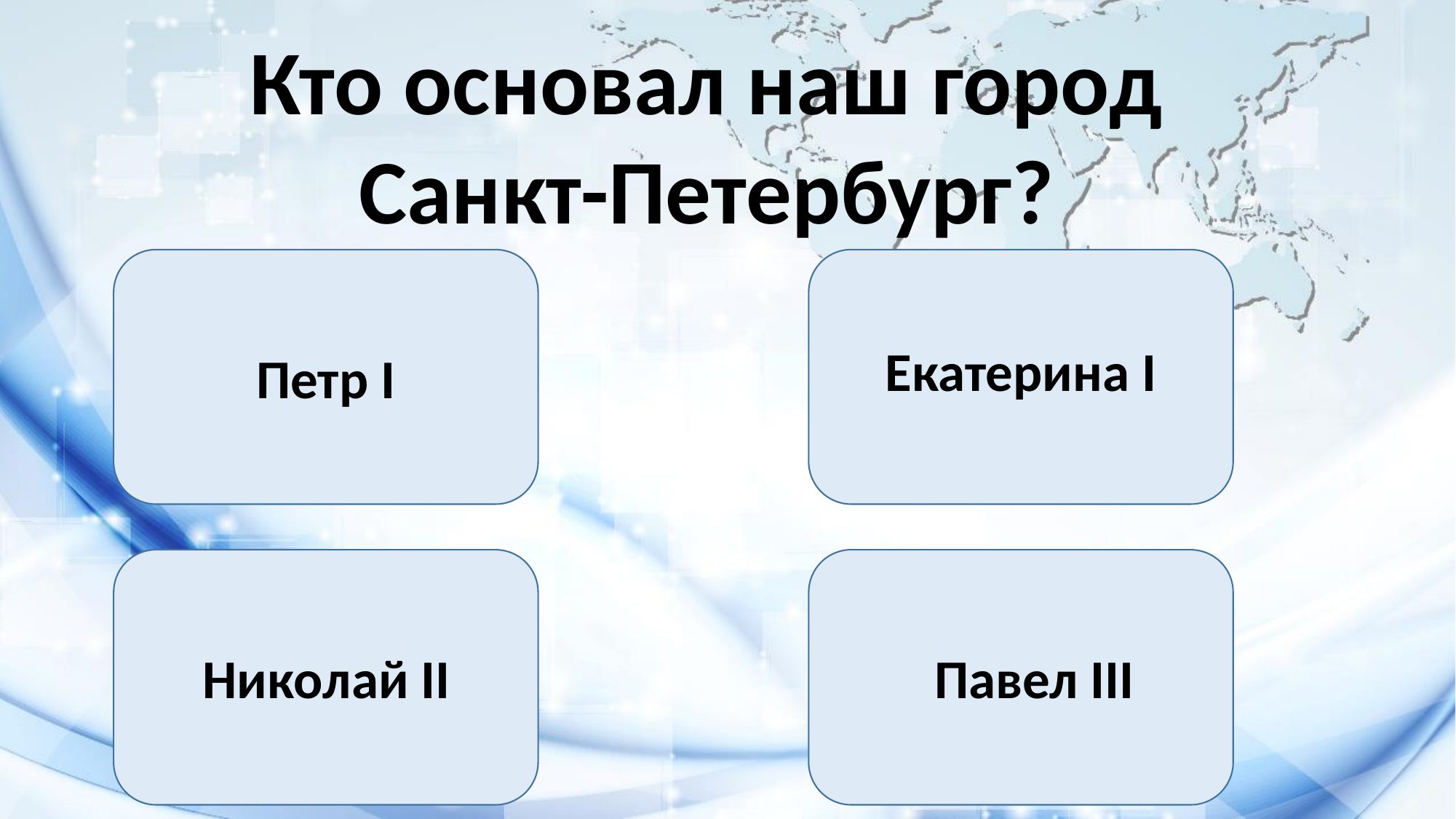

Кто основал наш город
Санкт-Петербург?

Екатерина I
Петр I

Павел III
Николай II